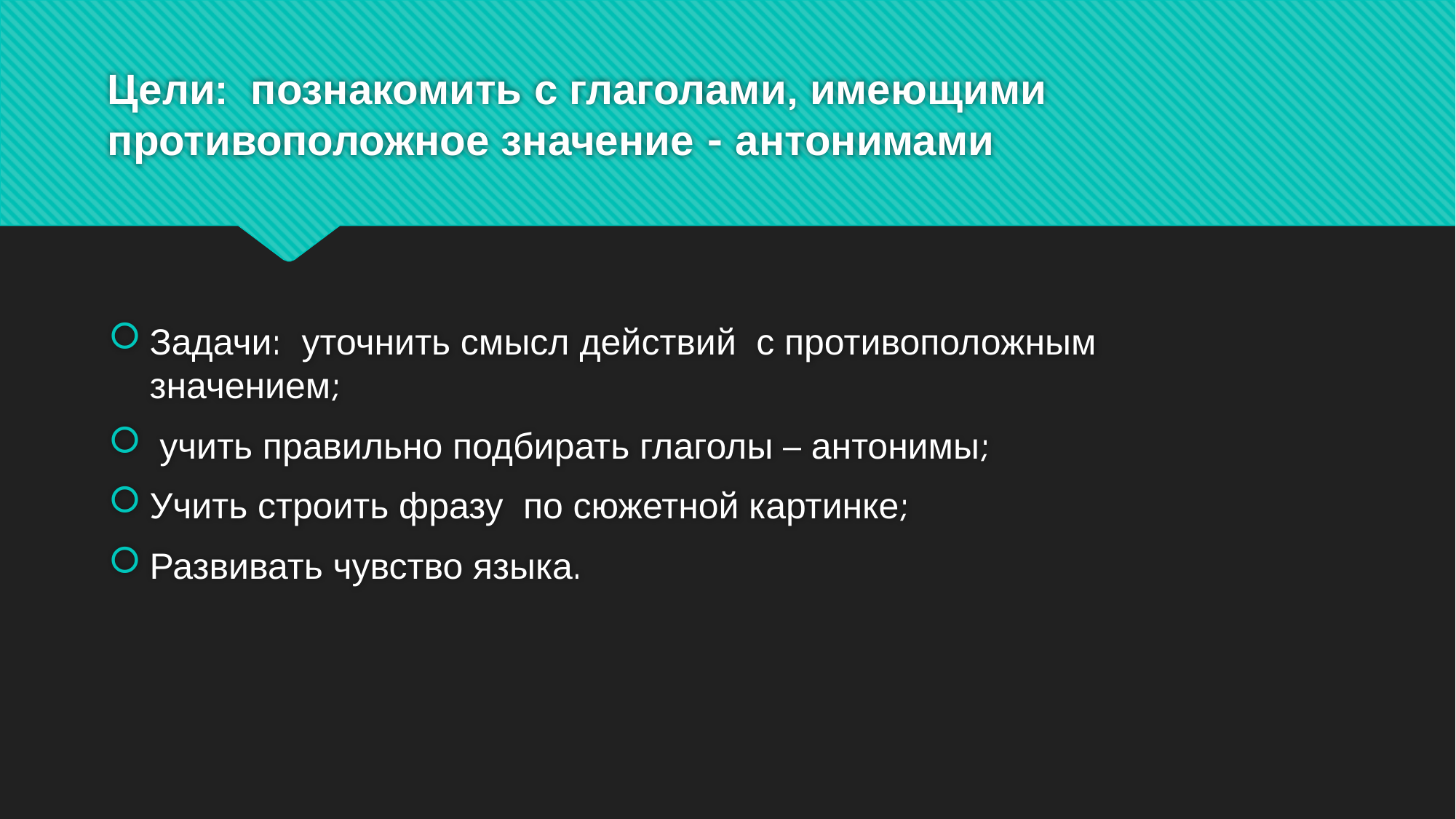

# Цели:  познакомить с глаголами, имеющими противоположное значение - антонимами
Задачи:  уточнить смысл действий  с противоположным значением;
 учить правильно подбирать глаголы – антонимы;
Учить строить фразу  по сюжетной картинке;
Развивать чувство языка.